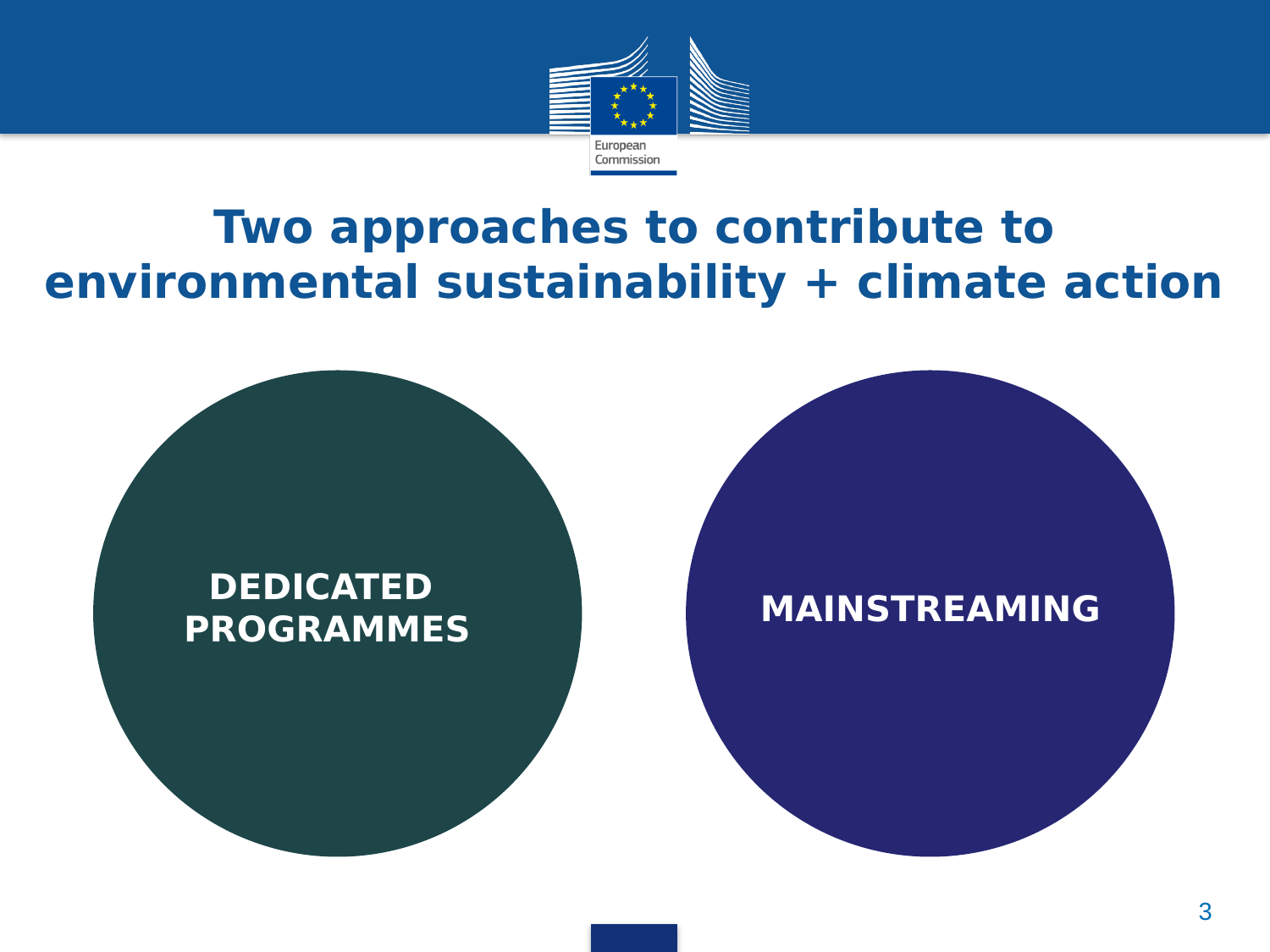

# Two approaches to contribute to environmental sustainability + climate action

DEDICATED
PROGRAMMES

MAINSTREAMING

3